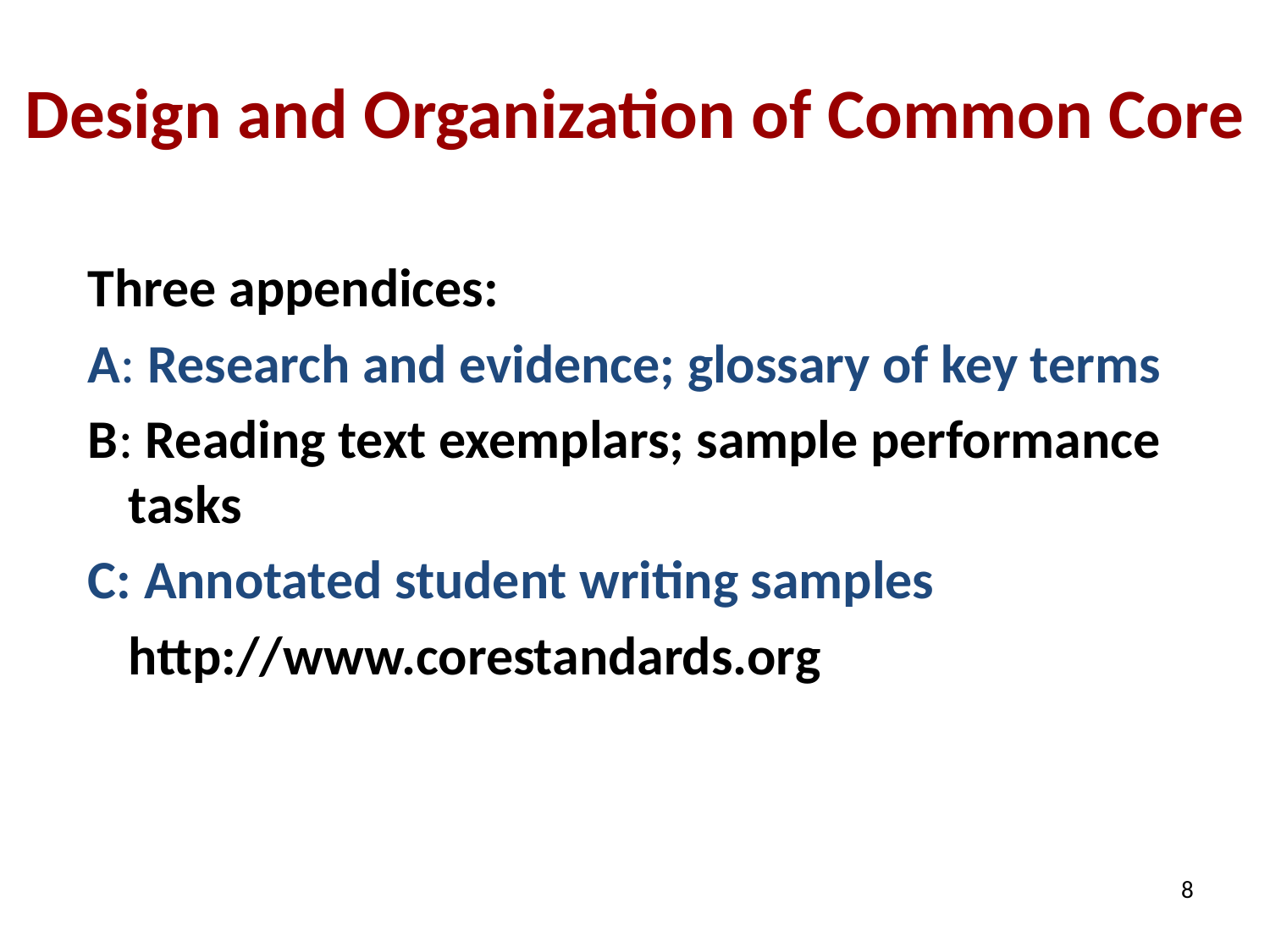

Design and Organization of Common Core

Three appendices:
A: Research and evidence; glossary of key terms
B: Reading text exemplars; sample performance tasks
C: Annotated student writing samples
		http://www.corestandards.org

8